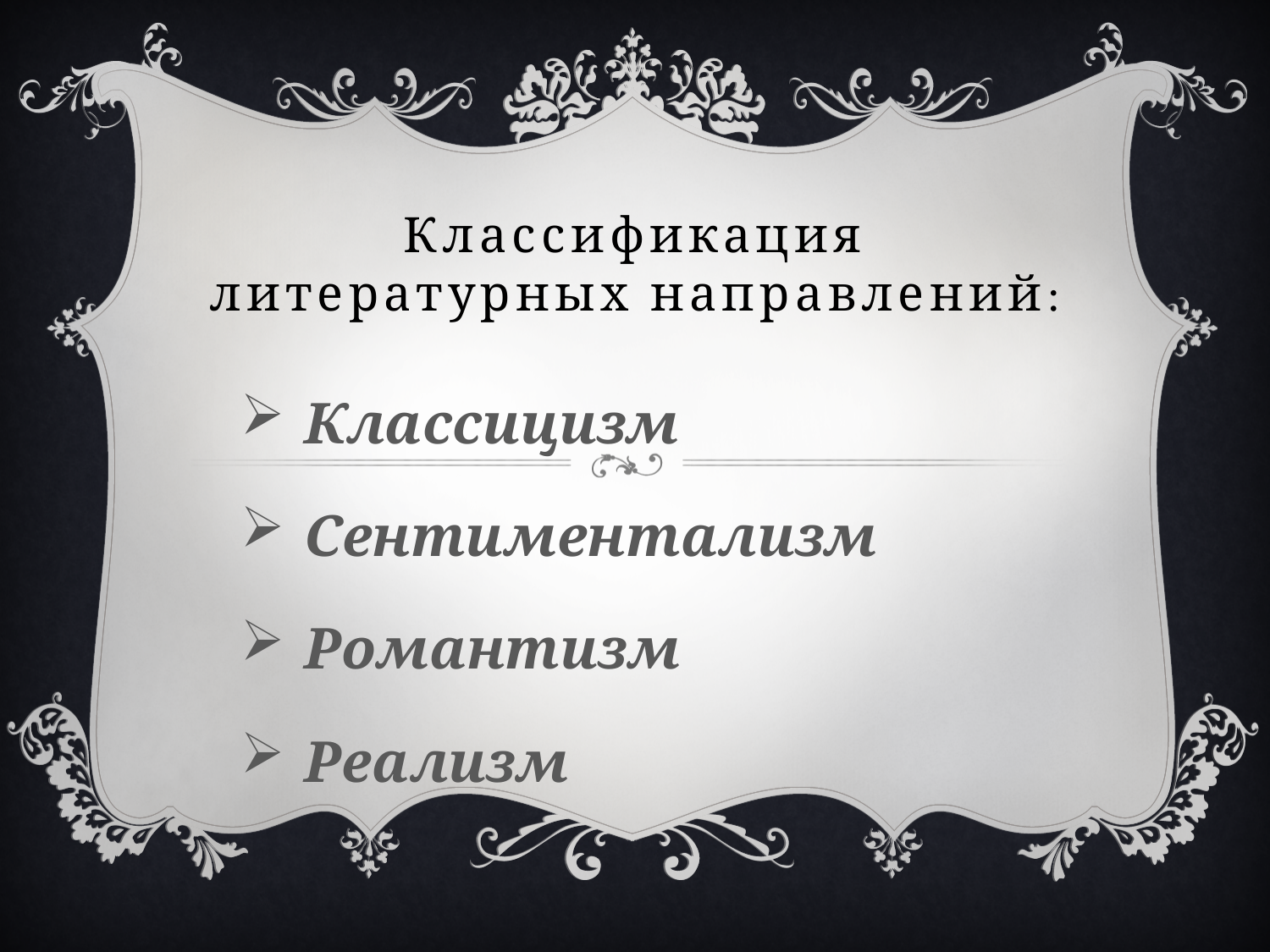

# Классификация литературных направлений:
Классицизм
Сентиментализм
Романтизм
Реализм